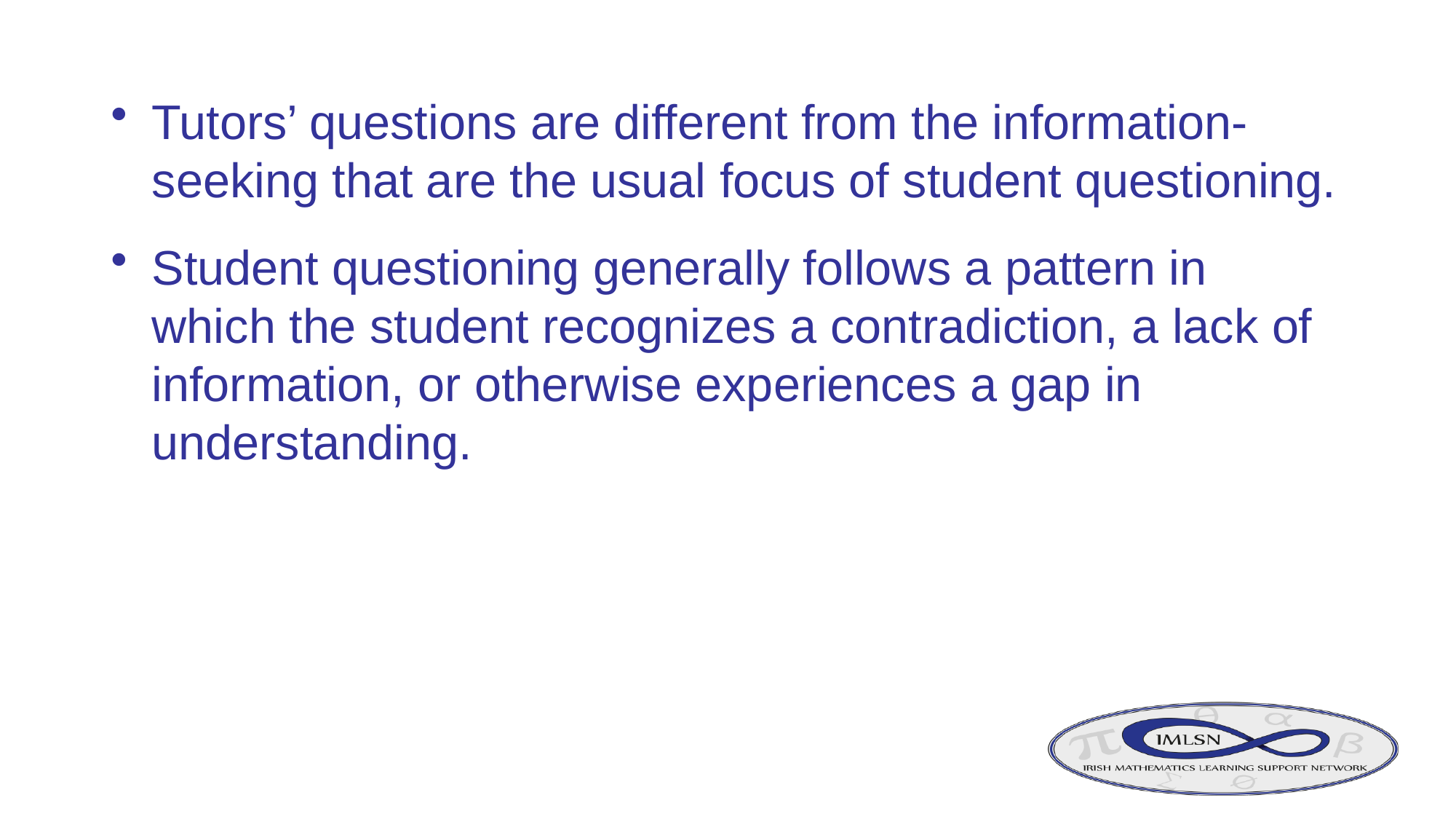

Tutors’ questions are different from the information-seeking that are the usual focus of student questioning.

Student questioning generally follows a pattern in which the student recognizes a contradiction, a lack of information, or otherwise experiences a gap in understanding.